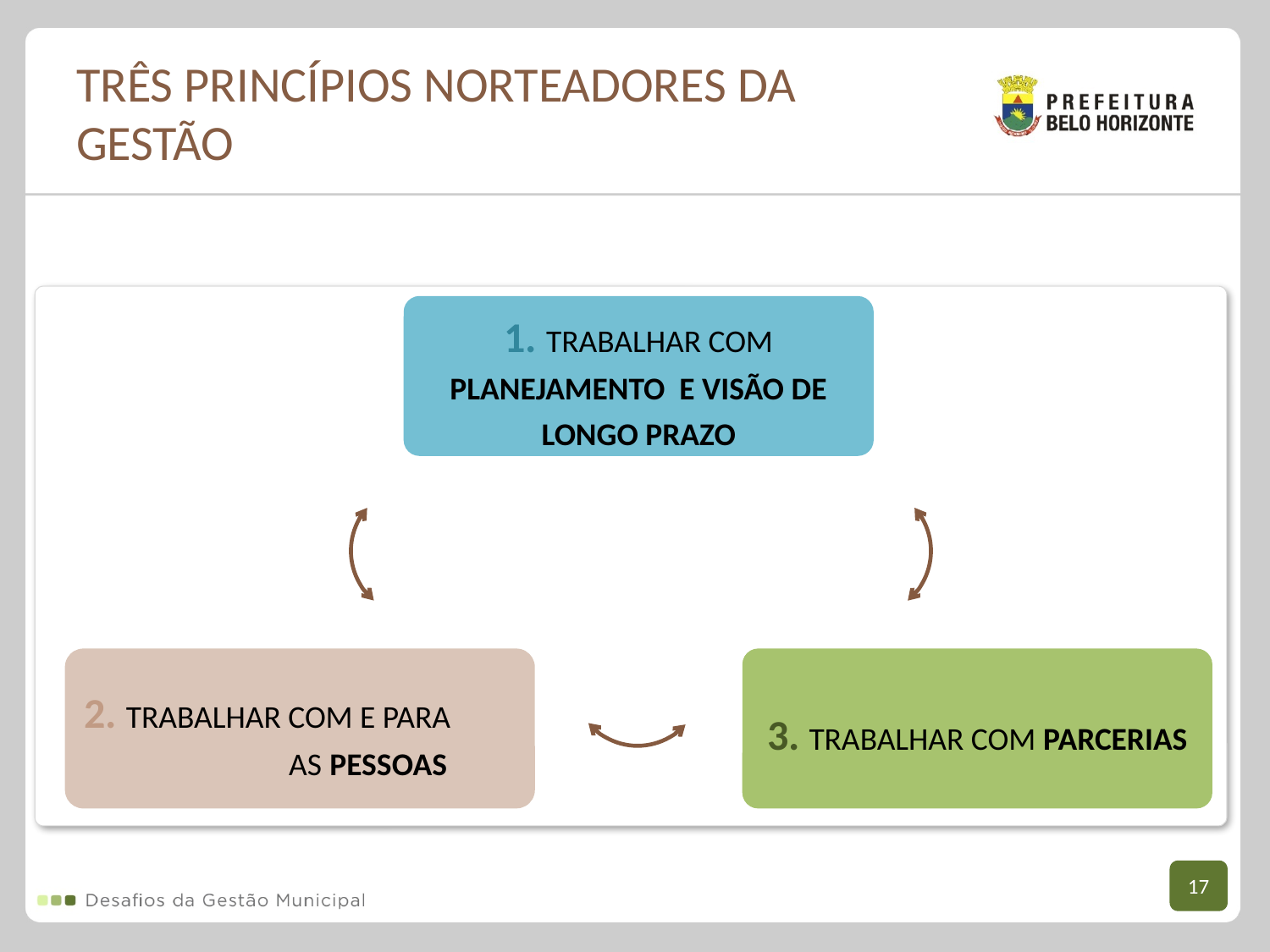

# Três princípios norteadores da gestão

1. Trabalhar com PLANEJAMENTO  E VISÃO DE LONGO PRAZO

2. Trabalhar com e para                             as PESSOAS
3. Trabalhar com PARCERIAS
17